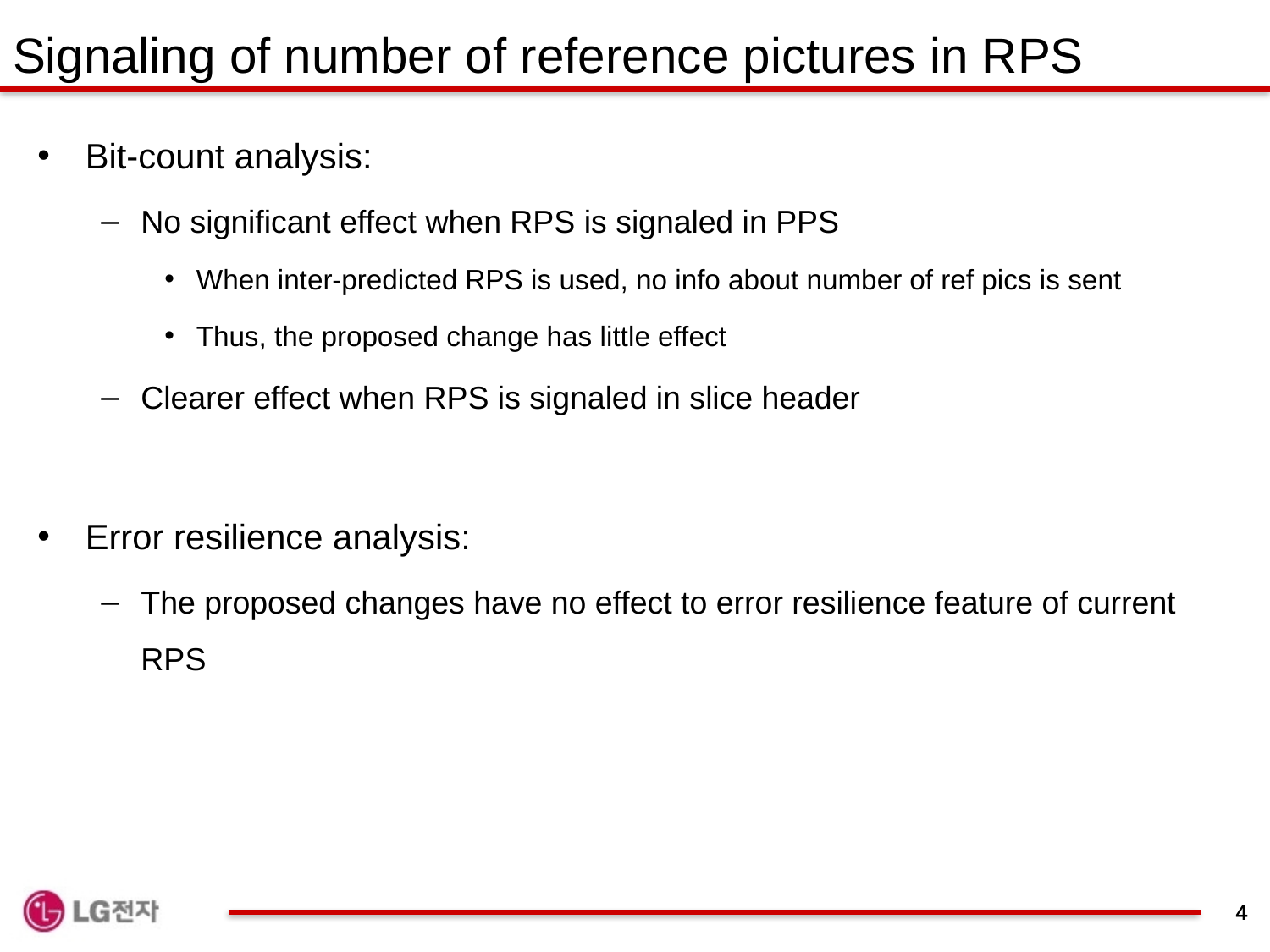

# Signaling of number of reference pictures in RPS
Bit-count analysis:
No significant effect when RPS is signaled in PPS
When inter-predicted RPS is used, no info about number of ref pics is sent
Thus, the proposed change has little effect
Clearer effect when RPS is signaled in slice header

Error resilience analysis:
The proposed changes have no effect to error resilience feature of current RPS
4